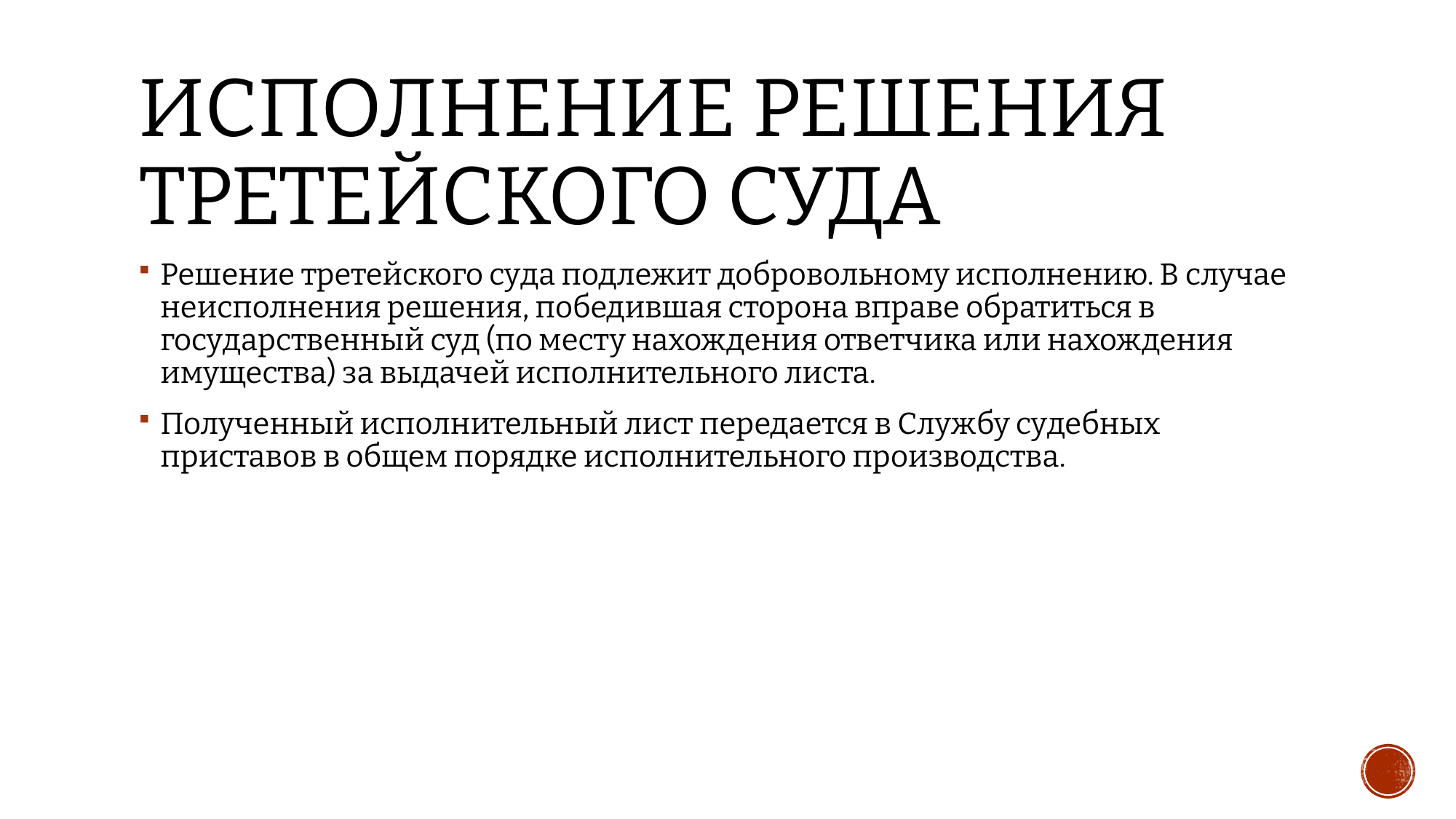

# Исполнение решения третейского суда
Решение третейского суда подлежит добровольному исполнению. В случае неисполнения решения, победившая сторона вправе обратиться в государственный суд (по месту нахождения ответчика или нахождения имущества) за выдачей исполнительного листа.
Полученный исполнительный лист передается в Службу судебных приставов в общем порядке исполнительного производства.